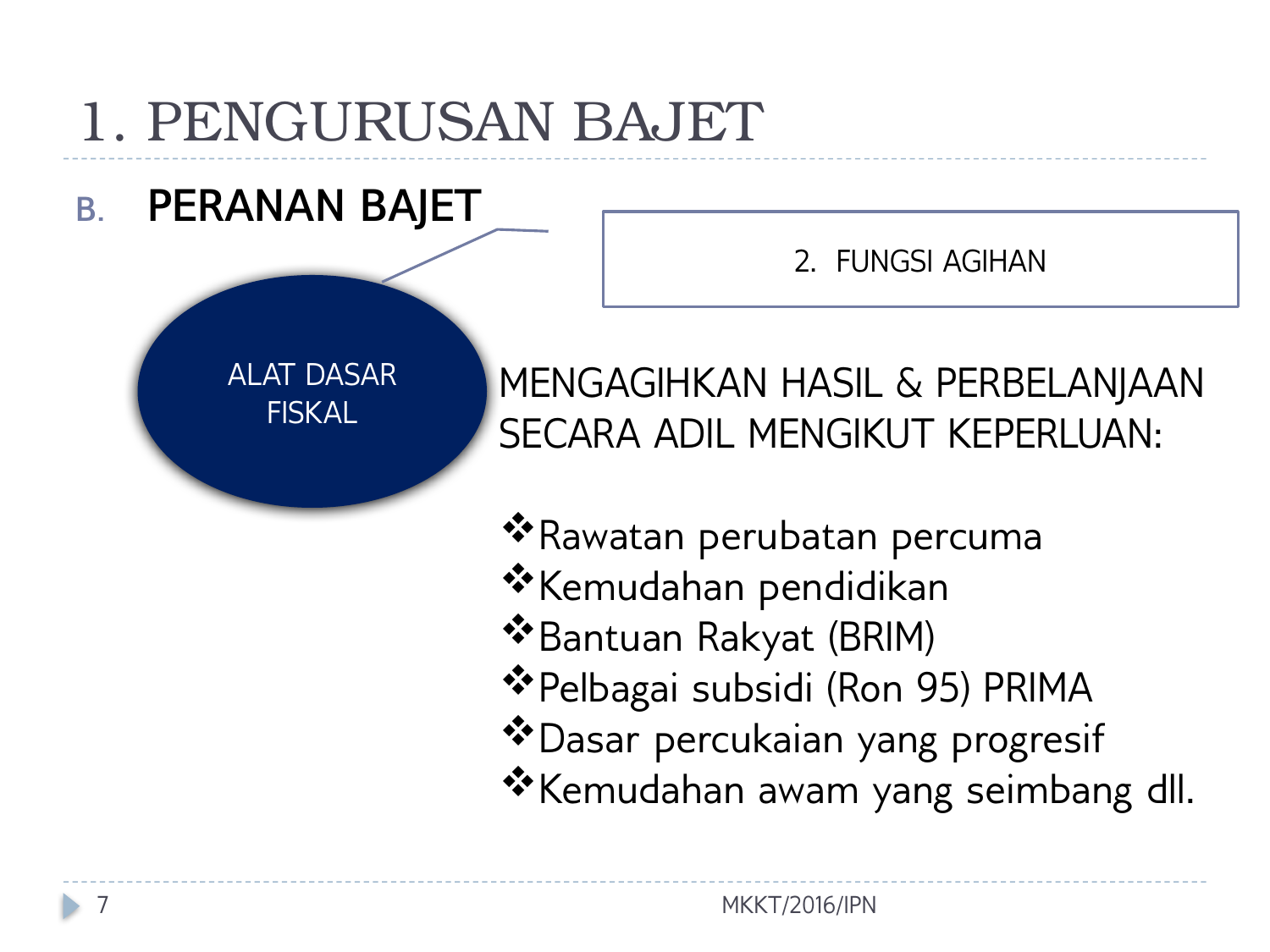

# 1. PENGURUSAN BAJET
PERANAN BAJET

2.  FUNGSI AGIHAN
ALAT DASAR FISKAL
MENGAGIHKAN HASIL & PERBELANJAAN SECARA ADIL MENGIKUT KEPERLUAN:

Rawatan perubatan percuma
Kemudahan pendidikan
Bantuan Rakyat (BRIM)
Pelbagai subsidi (Ron 95) PRIMA
Dasar percukaian yang progresif
Kemudahan awam yang seimbang dll.
7
MKKT/2016/IPN